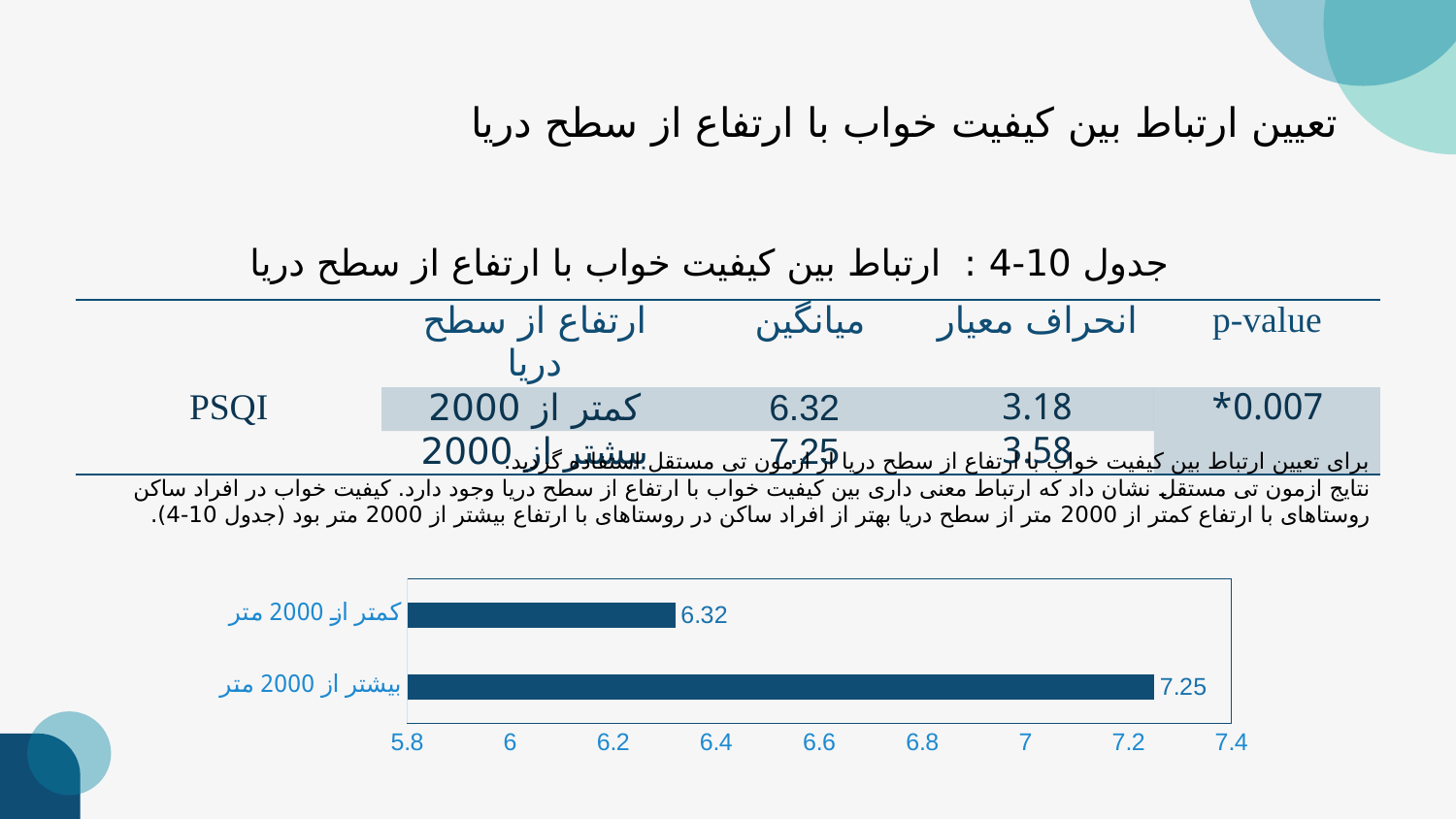

تعیین ارتباط بین کیفیت خواب با ارتفاع از سطح دریا
جدول 10-4 :  ارتباط بین کیفیت خواب با ارتفاع از سطح دریا
|  | ارتفاع از سطح دریا | میانگین | انحراف معیار | p-value |
| --- | --- | --- | --- | --- |
| PSQI | کمتر از 2000 | 6.32 | 3.18 | 0.007\* |
|  | بیشتر از 2000 | 7.25 | 3.58 |  |
برای تعیین ارتباط بین کیفیت خواب با ارتفاع از سطح دریا از ازمون تی مستقل استفاده گردید.
نتایج ازمون تی مستقل نشان داد که ارتباط معنی داری بین کیفیت خواب با ارتفاع از سطح دریا وجود دارد. کیفیت خواب در افراد ساکن روستاهای با ارتفاع کمتر از 2000 متر از سطح دریا بهتر از افراد ساکن در روستاهای با ارتفاع بیشتر از 2000 متر بود (جدول 10-4).

### Chart

| Category | Series 1 |
|---|---|
| بیشتر از 2000 متر | 7.25 |
| کمتر از 2000 متر | 6.32 |